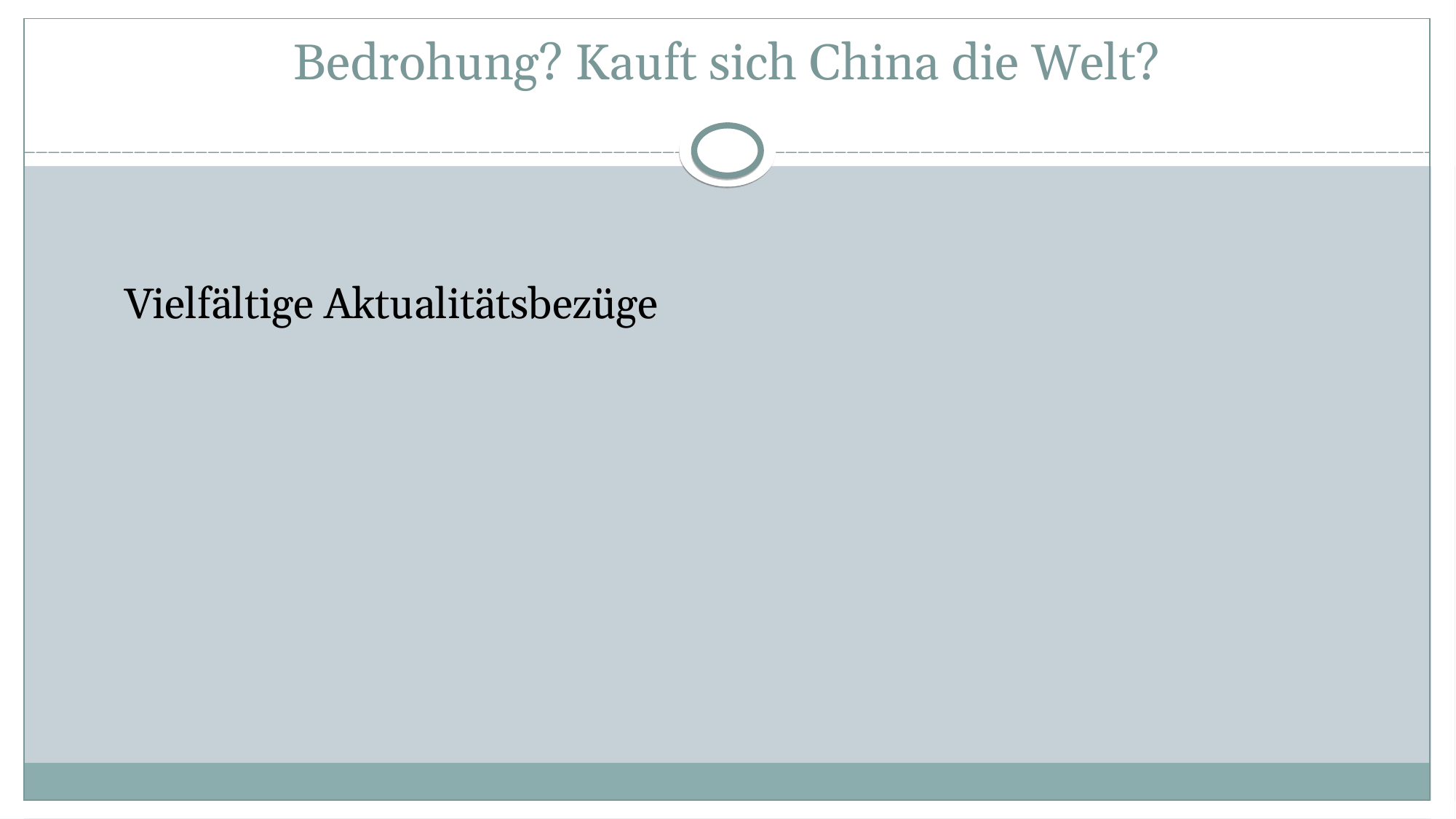

Bedrohung? Kauft sich China die Welt?
# Vielfältige Aktualitätsbezüge